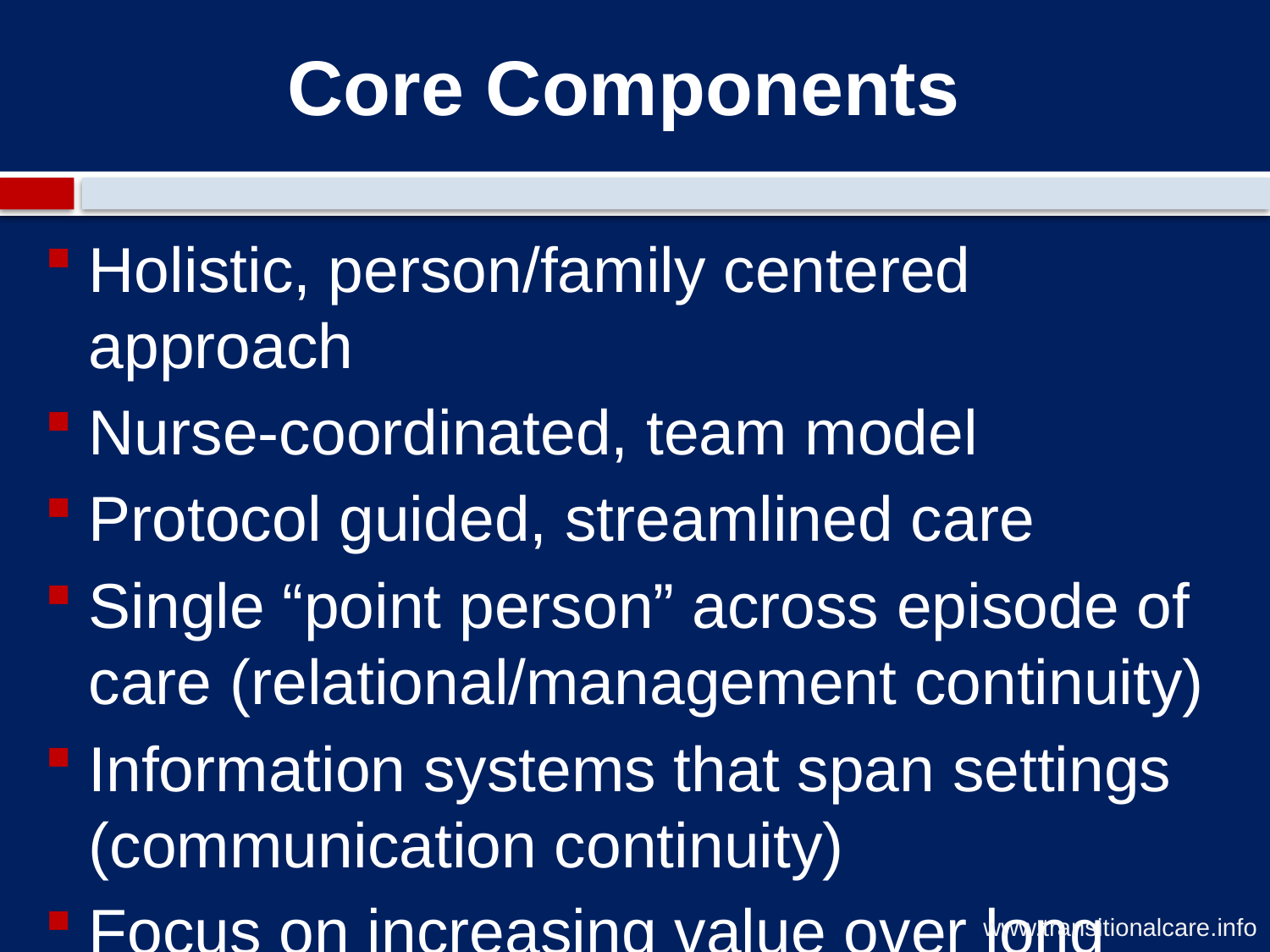

# Core Components
Holistic, person/family centered approach
Nurse-coordinated, team model
Protocol guided, streamlined care
Single “point person” across episode of care (relational/management continuity)
Information systems that span settings (communication continuity)
Focus on increasing value over long term
www.transitionalcare.info